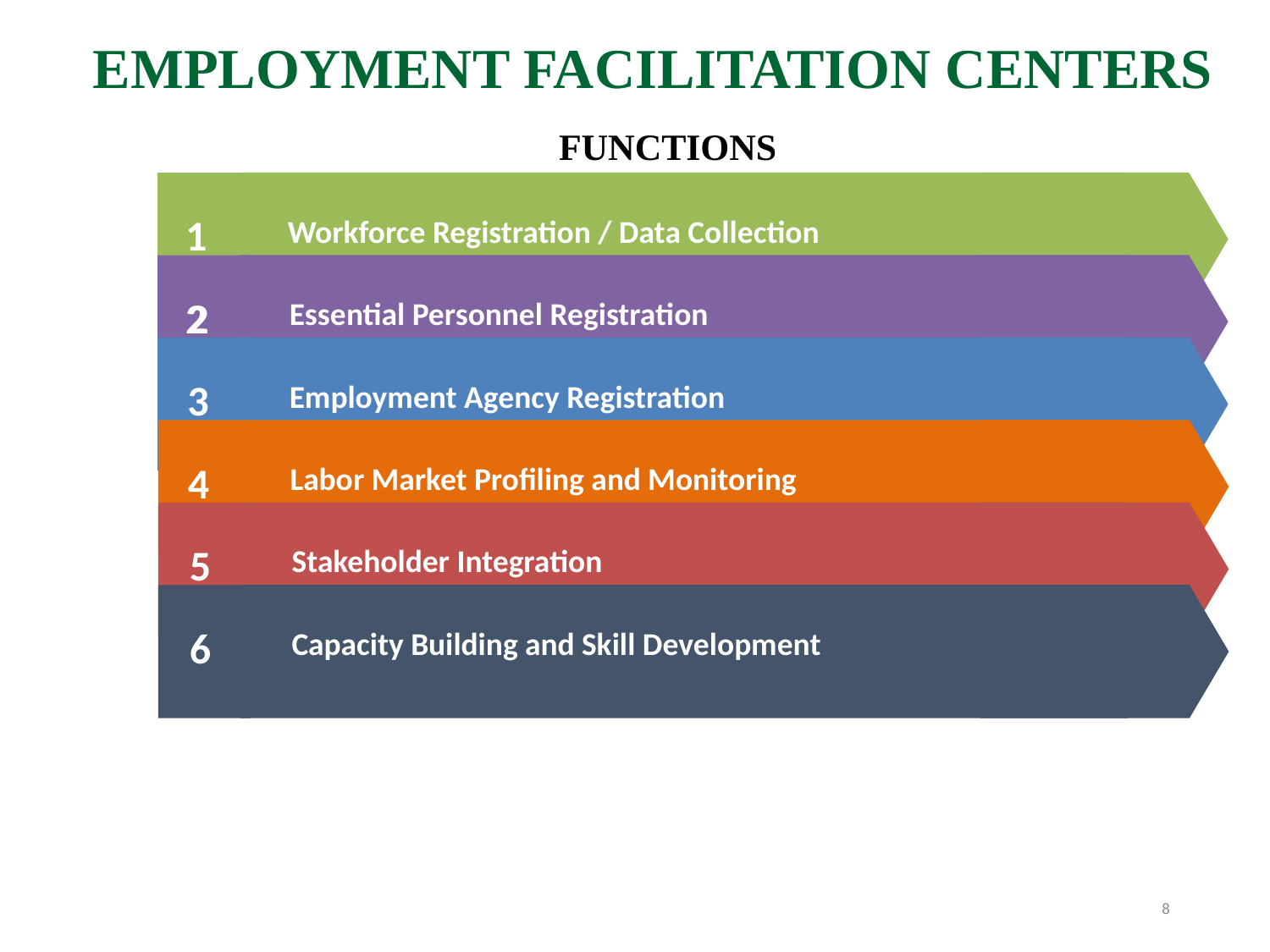

# EMPLOYMENT FACILITATION CENTERS
FUNCTIONS

1
Workforce Registration / Data Collection

2
2
Essential Personnel Registration

3
Employment Agency Registration

4
Labor Market Profiling and Monitoring

5
Stakeholder Integration

6
Capacity Building and Skill Development
8